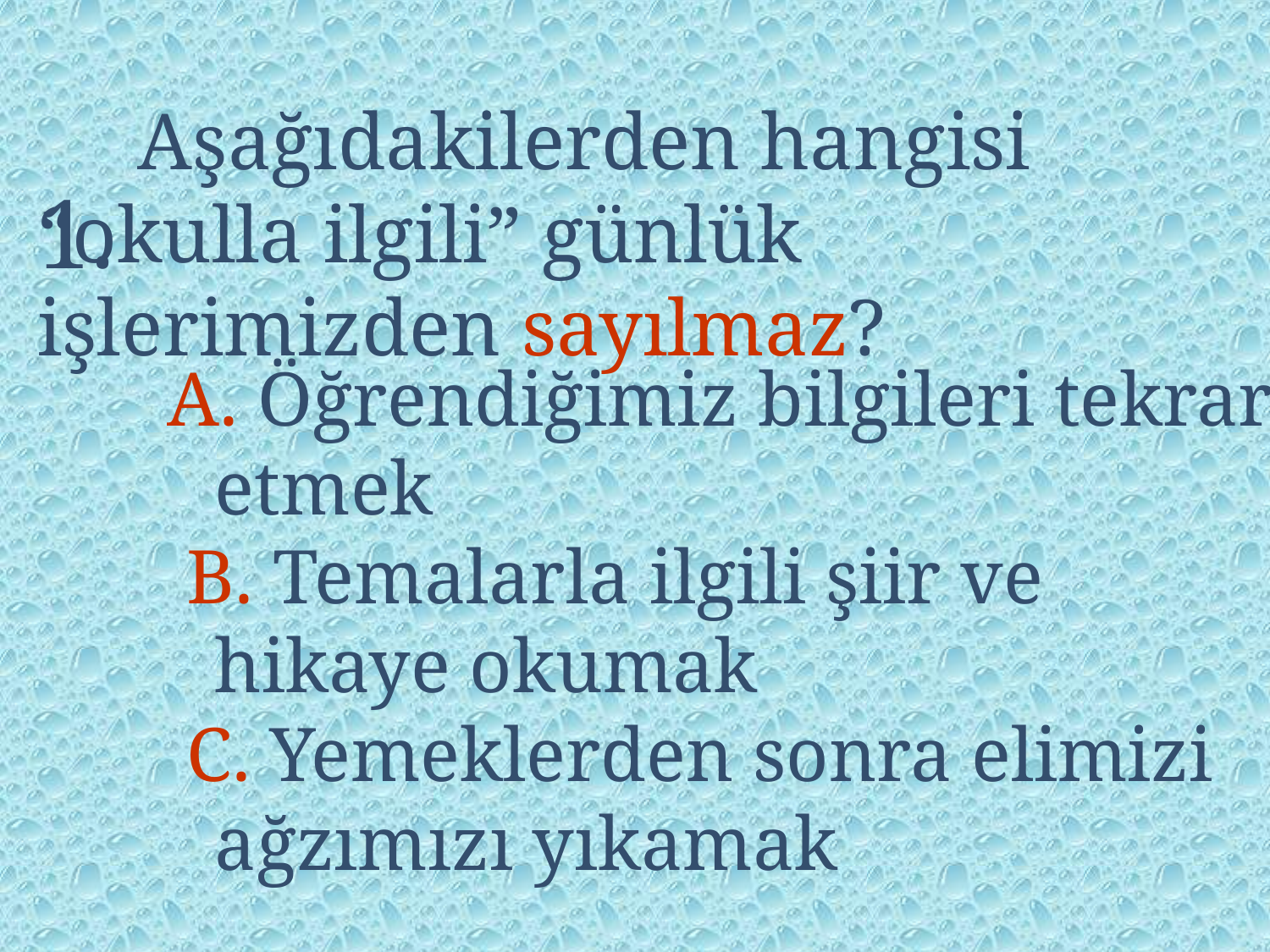

1.
     Aşağıdakilerden hangisi “okulla ilgili” günlük işlerimizden sayılmaz?
A. Öğrendiğimiz bilgileri tekrar etmek
 B. Temalarla ilgili şiir ve hikaye okumak
 C. Yemeklerden sonra elimizi ağzımızı yıkamak